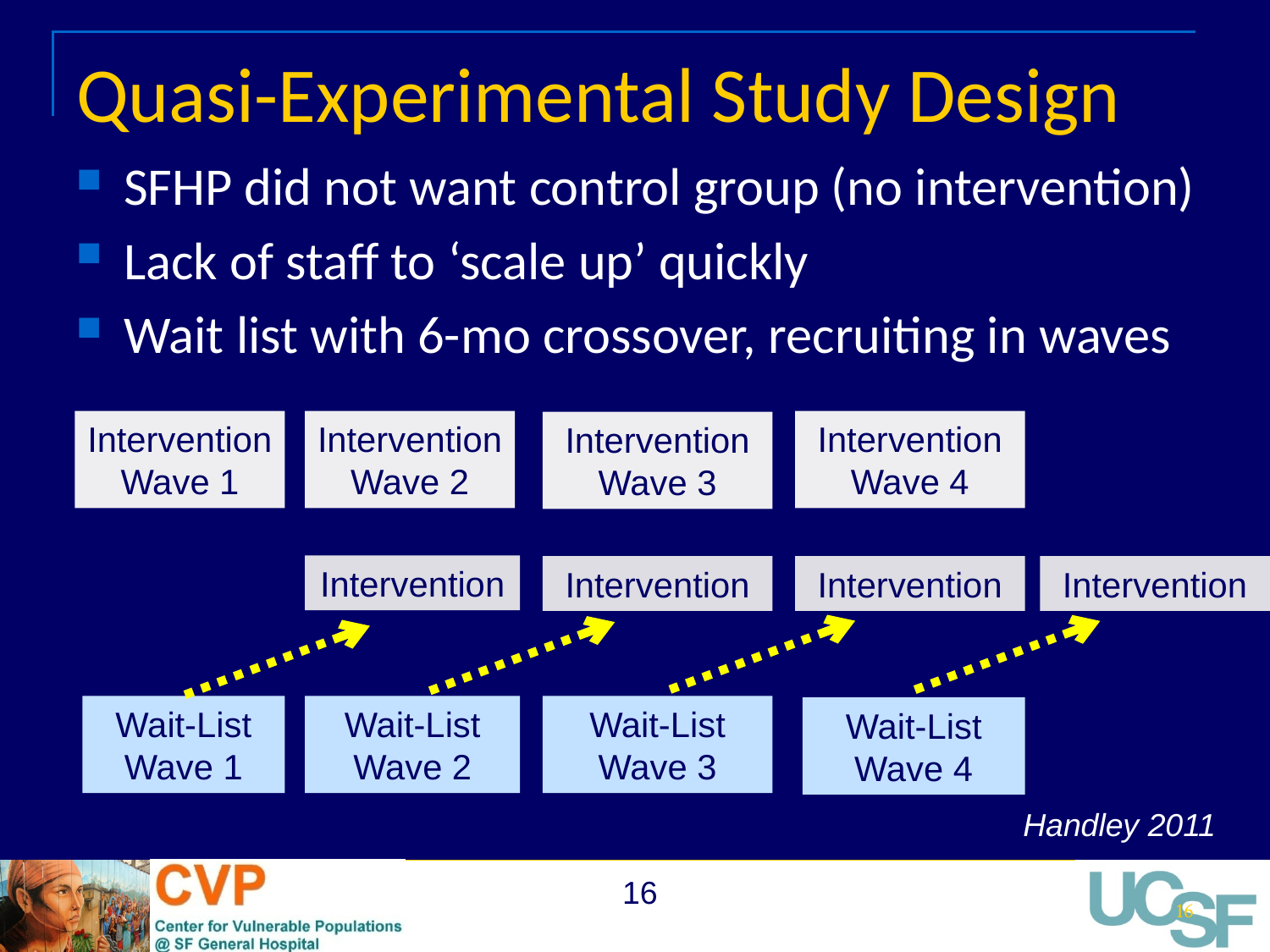

# Quasi-Experimental Study Design
SFHP did not want control group (no intervention)
Lack of staff to ‘scale up’ quickly
Wait list with 6-mo crossover, recruiting in waves
Intervention Wave 1
Wait-List
Wave 1
Intervention Wave 2
Intervention
Wait-List
Wave 2
Intervention Wave 4
Intervention
Wait-List
Wave 4
Intervention Wave 3
Intervention
Wait-List
Wave 3
Intervention
Handley 2011
16